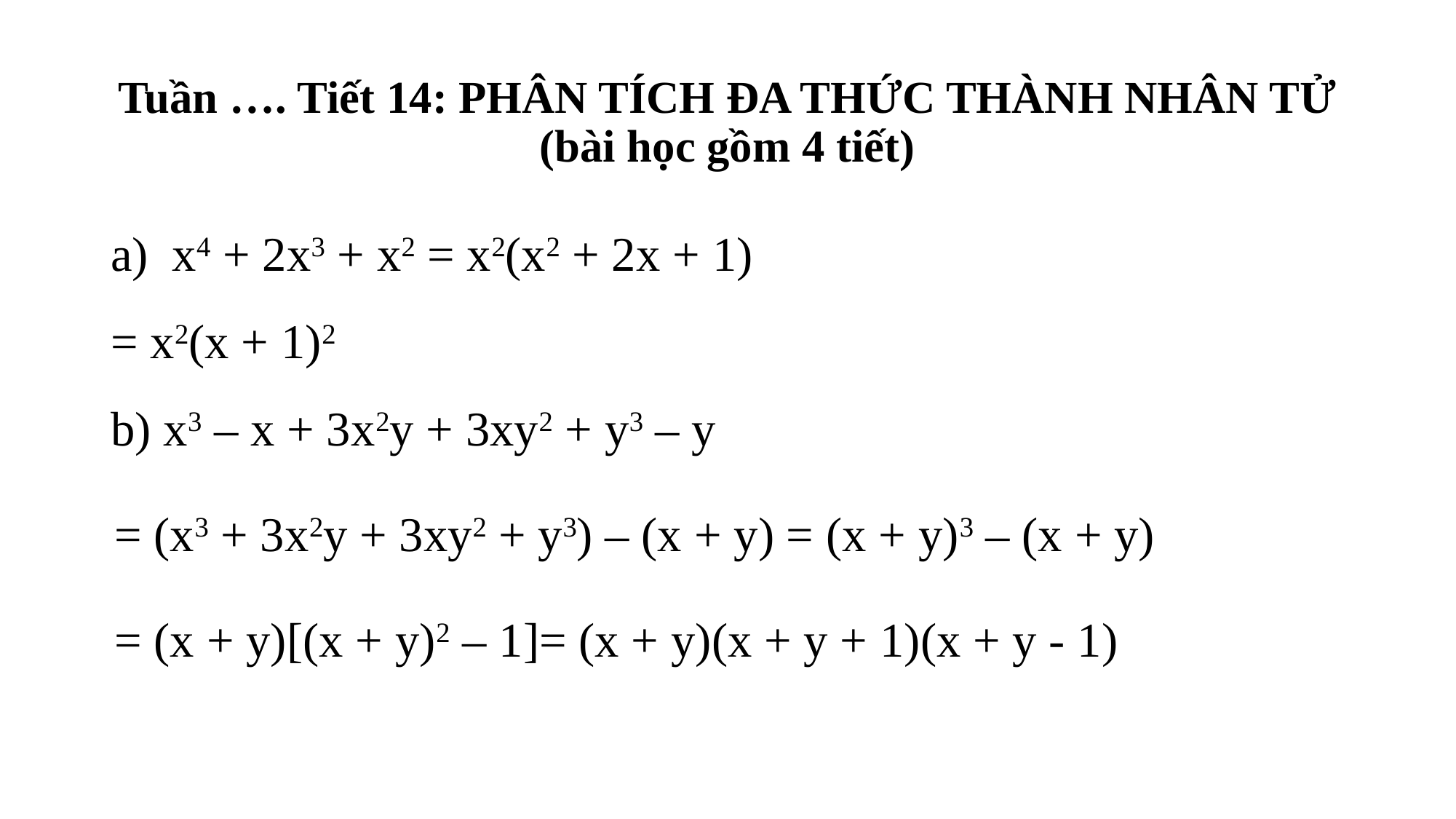

# Tuần …. Tiết 14: PHÂN TÍCH ĐA THỨC THÀNH NHÂN TỬ (bài học gồm 4 tiết)
x4 + 2x3 + x2 = x2(x2 + 2x + 1)
= x2(x + 1)2
b) x3 – x + 3x2y + 3xy2 + y3 – y
= (x3 + 3x2y + 3xy2 + y3) – (x + y) = (x + y)3 – (x + y)
= (x + y)[(x + y)2 – 1]= (x + y)(x + y + 1)(x + y - 1)